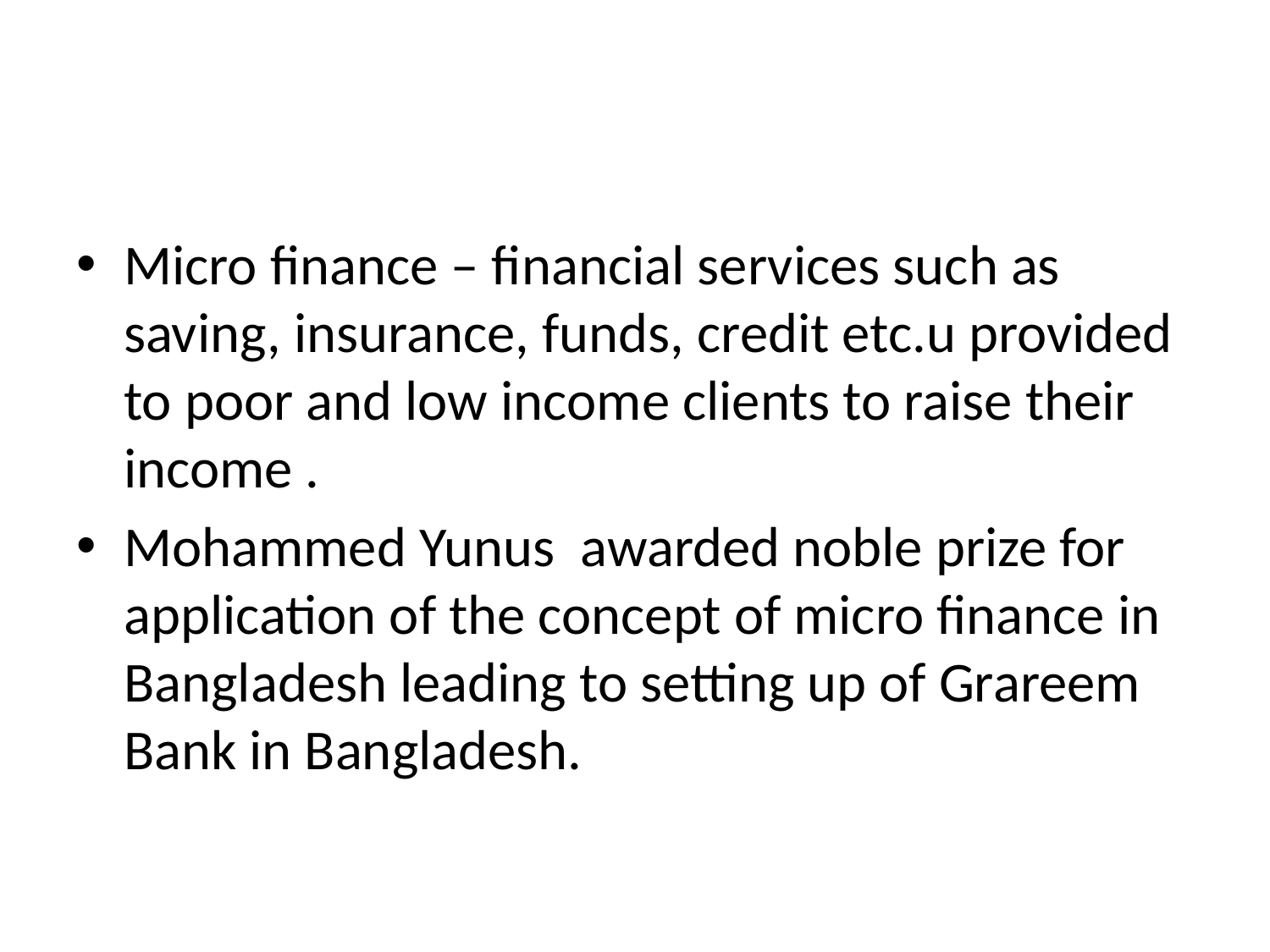

#
Micro finance – financial services such as saving, insurance, funds, credit etc.u provided to poor and low income clients to raise their income .
Mohammed Yunus  awarded noble prize for application of the concept of micro finance in Bangladesh leading to setting up of Grareem Bank in Bangladesh.